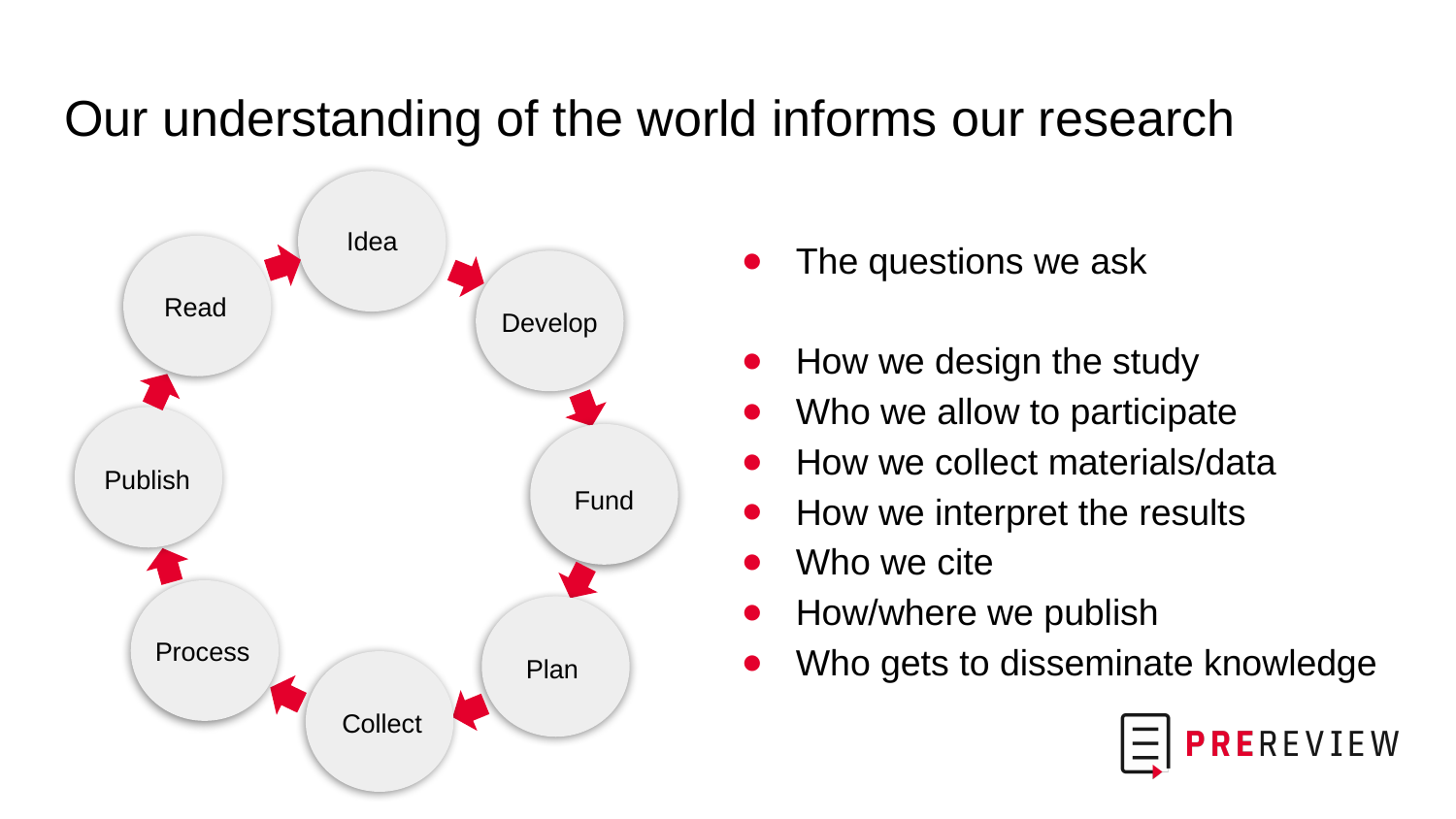

# Our understanding of the world informs our research

Idea

Read
Develop

Publish
Fund

Process
Plan

Collect
The questions we ask
How we design the study
Who we allow to participate
How we collect materials/data
How we interpret the results
Who we cite
How/where we publish
Who gets to disseminate knowledge